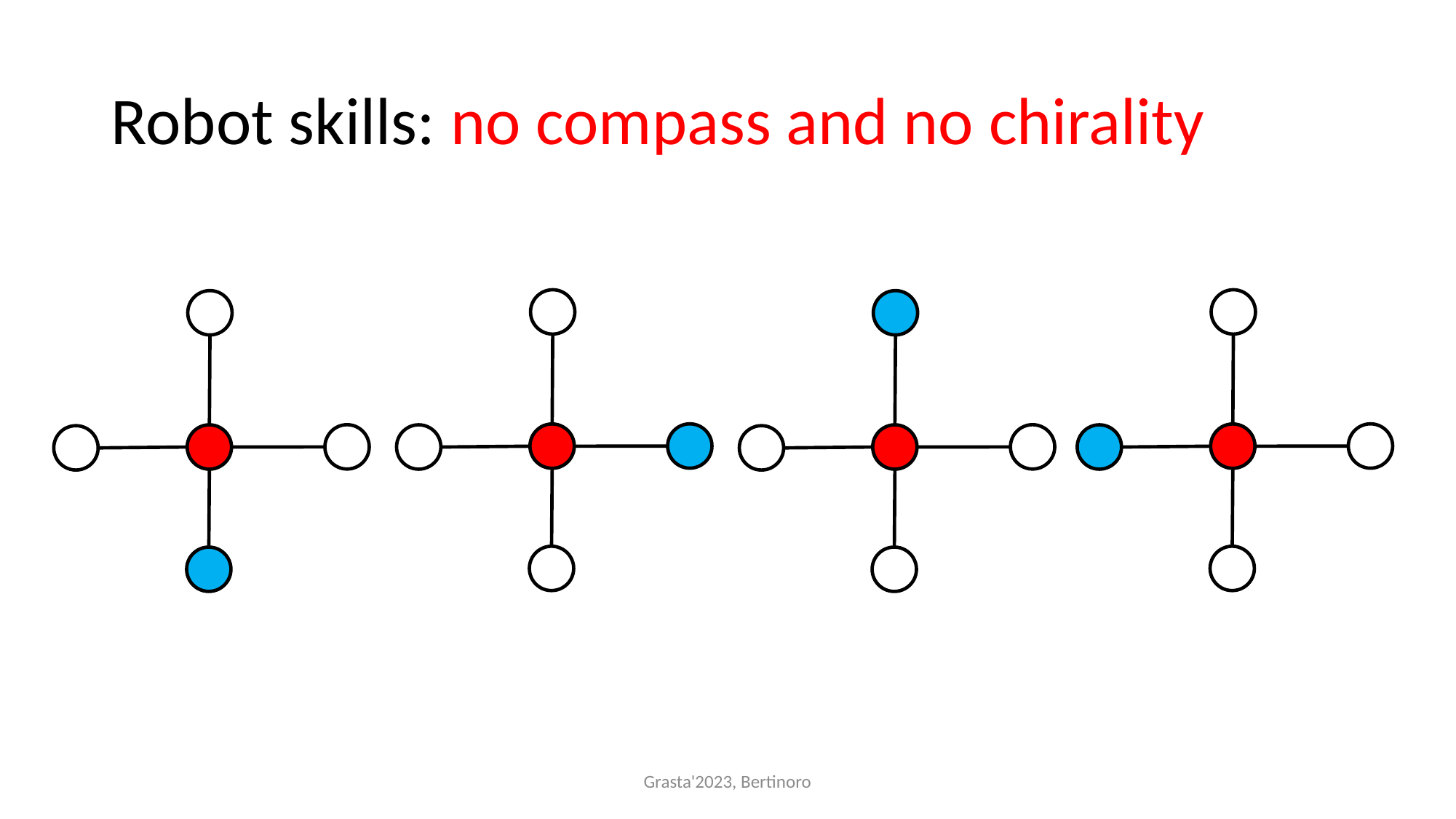

# Robot skills: no compass and no chirality

Grasta'2023, Bertinoro